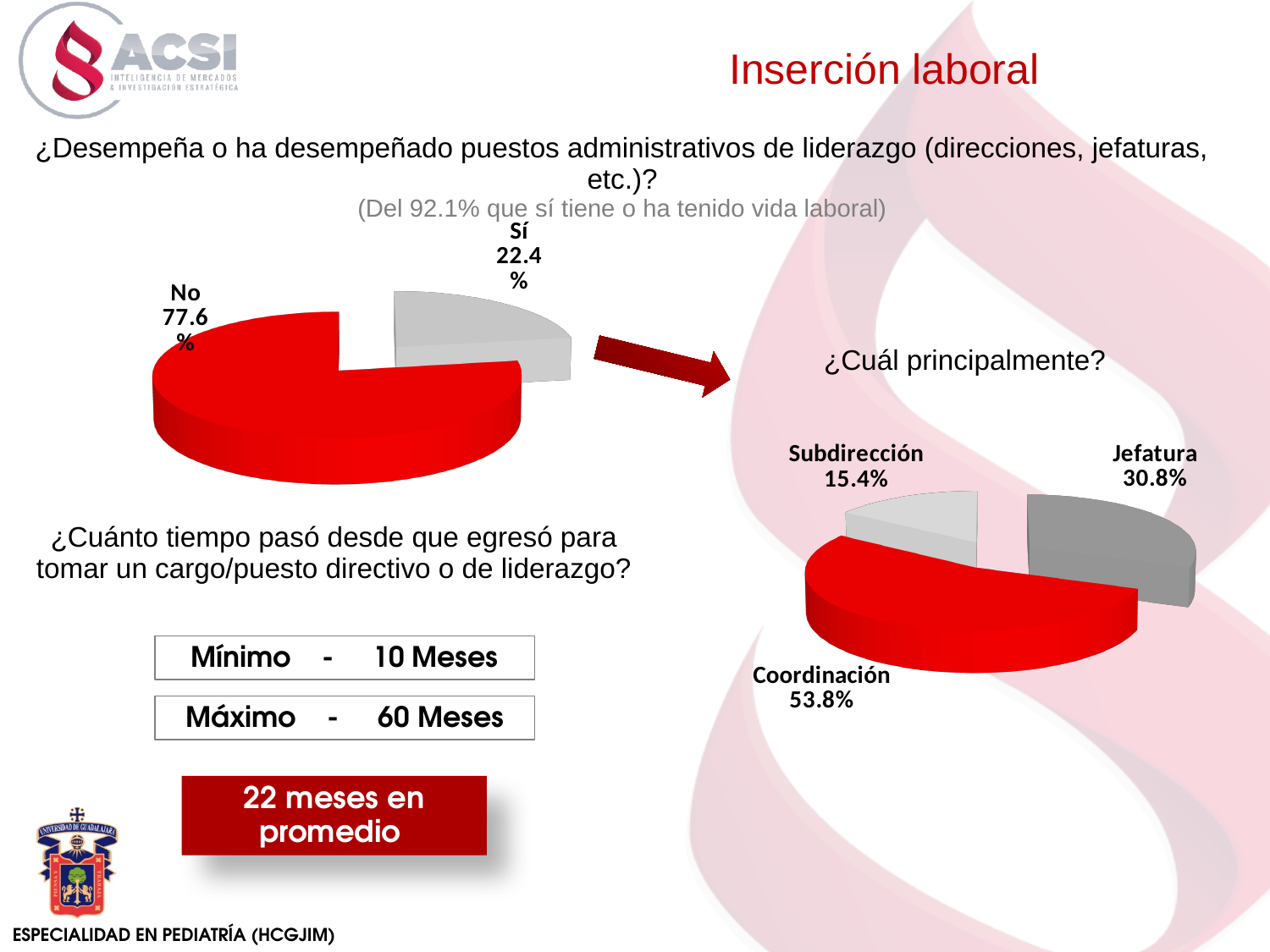

Inserción laboral
¿Desempeña o ha desempeñado puestos administrativos de liderazgo (direcciones, jefaturas, etc.)?
(Del 92.1% que sí tiene o ha tenido vida laboral)

[unsupported chart]

[unsupported chart]

¿Cuál principalmente?

¿Cuánto tiempo pasó desde que egresó para tomar un cargo/puesto directivo o de liderazgo?
Mínimo    -     10 Meses
Máximo    -     60 Meses
22 meses en promedio